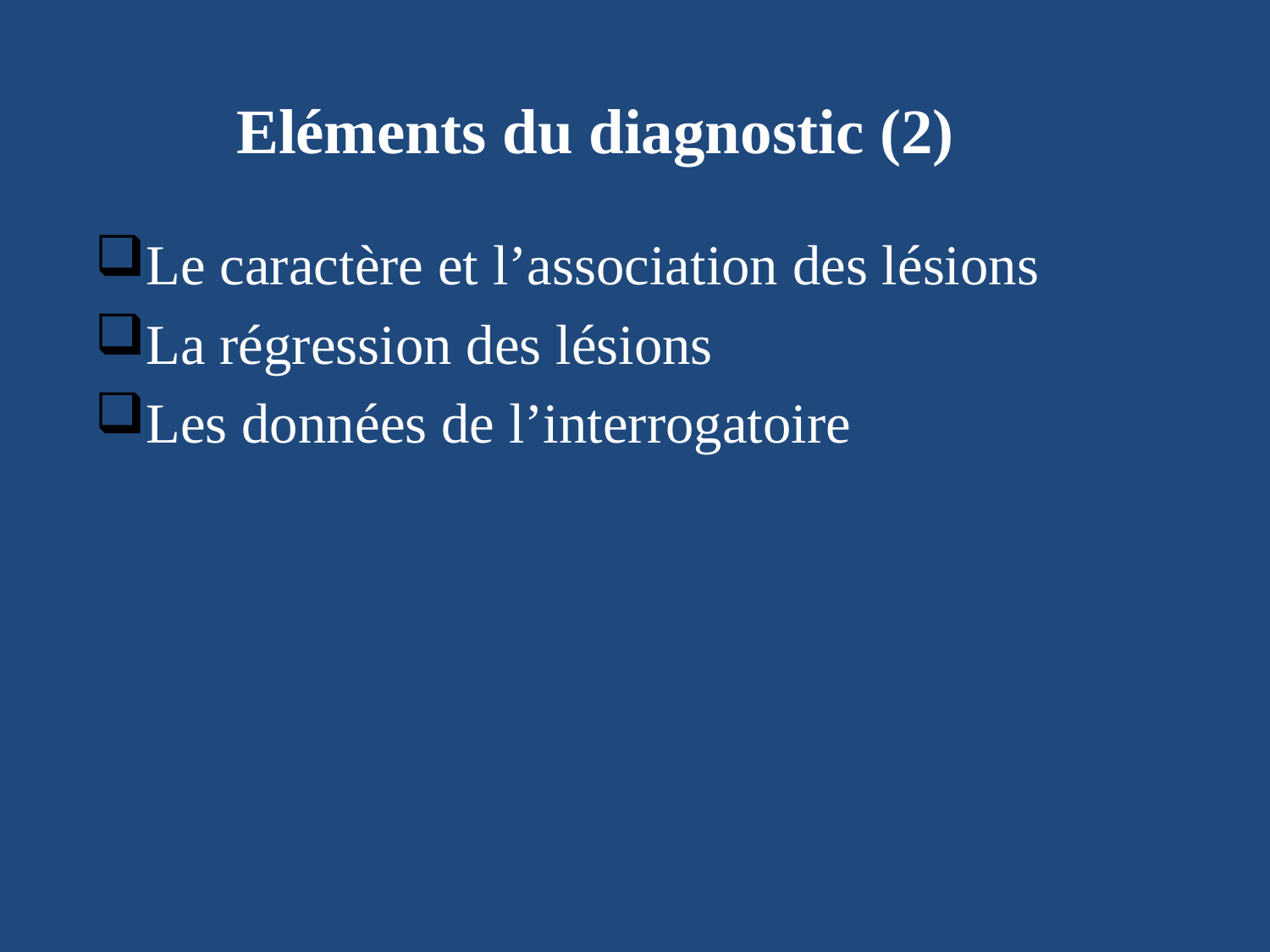

# Eléments du diagnostic (2)
Le caractère et l’association des lésions
La régression des lésions
Les données de l’interrogatoire